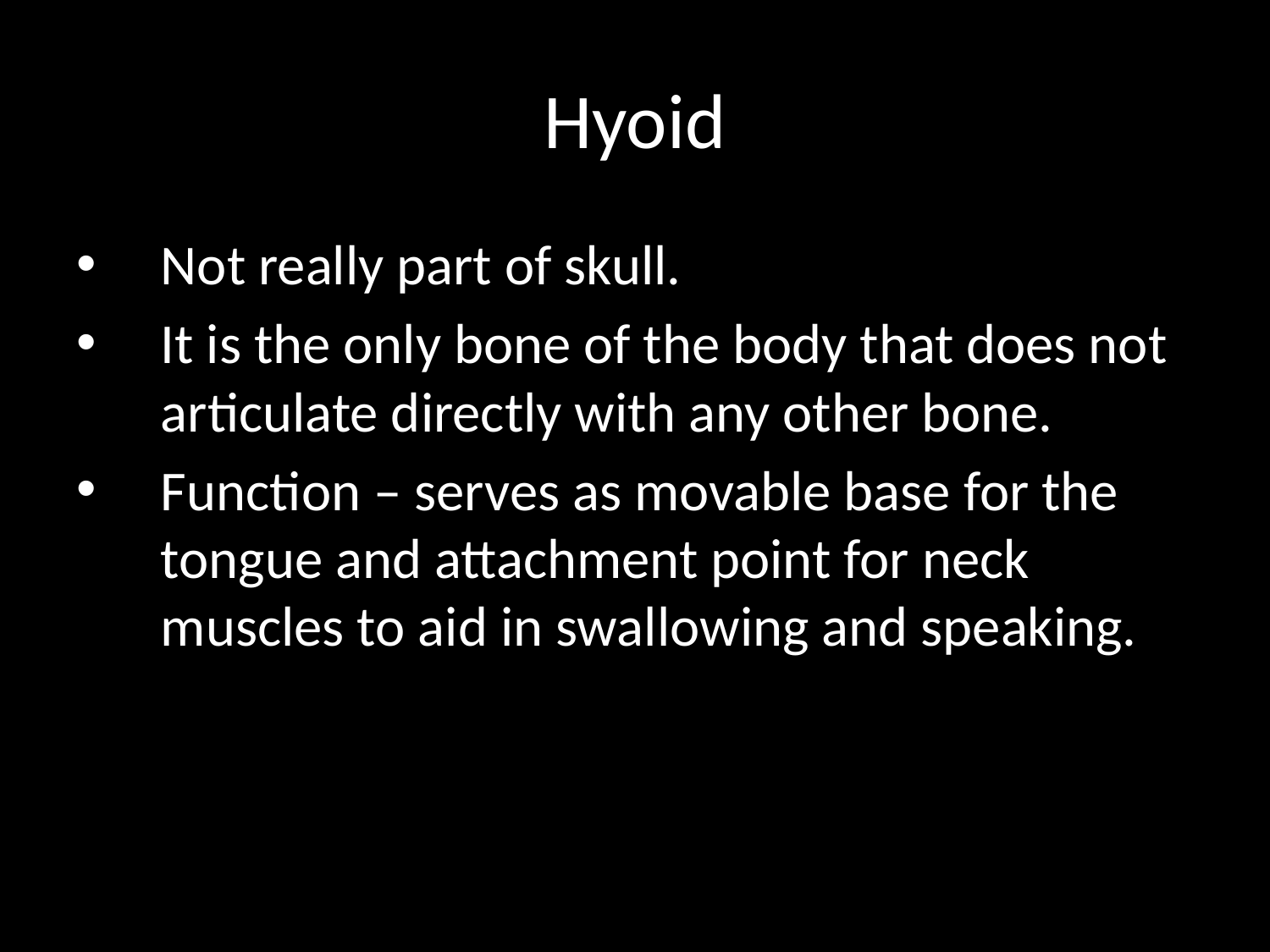

# Hyoid
Not really part of skull.
It is the only bone of the body that does not articulate directly with any other bone.
Function – serves as movable base for the tongue and attachment point for neck muscles to aid in swallowing and speaking.